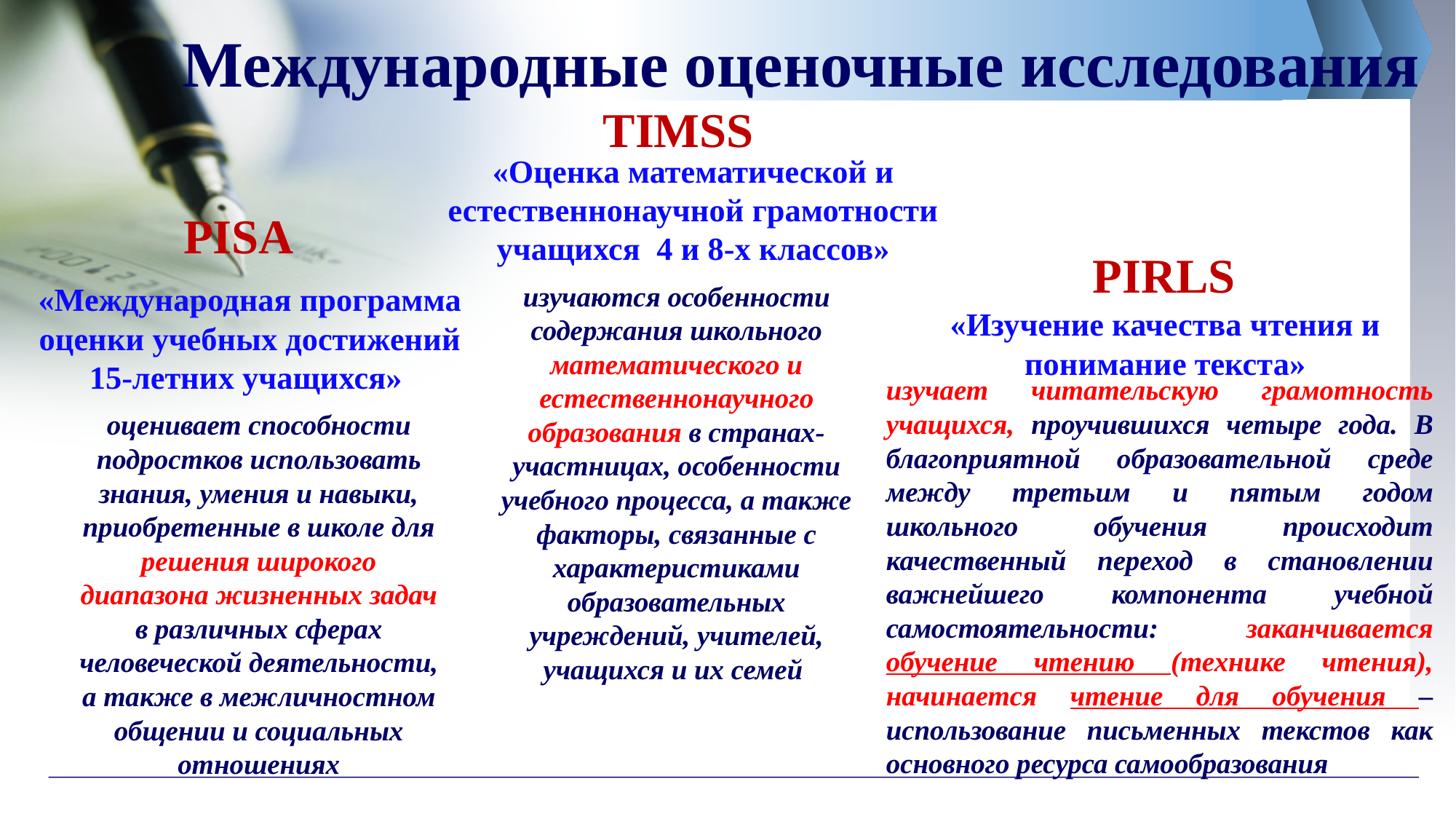

# Международные оценочные исследования
TIMSS
«Оценка математической и естественнонаучной грамотности учащихся  4 и 8-х классов»
PISA
  PIRLS

изучаются особенности содержания школьного математического и естественнонаучного образования в странах- участницах, особенности учебного процесса, а также факторы, связанные с характеристиками образовательных учреждений, учителей, учащихся и их семей
«Международная программа оценки учебных достижений 15-летних учащихся»
«Изучение качества чтения и понимание текста»
изучает читательскую грамотность учащихся, проучившихся четыре года. В благоприятной образовательной среде между третьим и пятым годом школьного обучения происходит качественный переход в становлении важнейшего компонента учебной самостоятельности: заканчивается обучение чтению (технике чтения), начинается чтение для обучения – использование письменных текстов как основного ресурса самообразования
оценивает способности подростков использовать знания, умения и навыки, приобретенные в школе для решения широкого диапазона жизненных задач в различных сферах человеческой деятельности, а также в межличностном общении и социальных отношениях